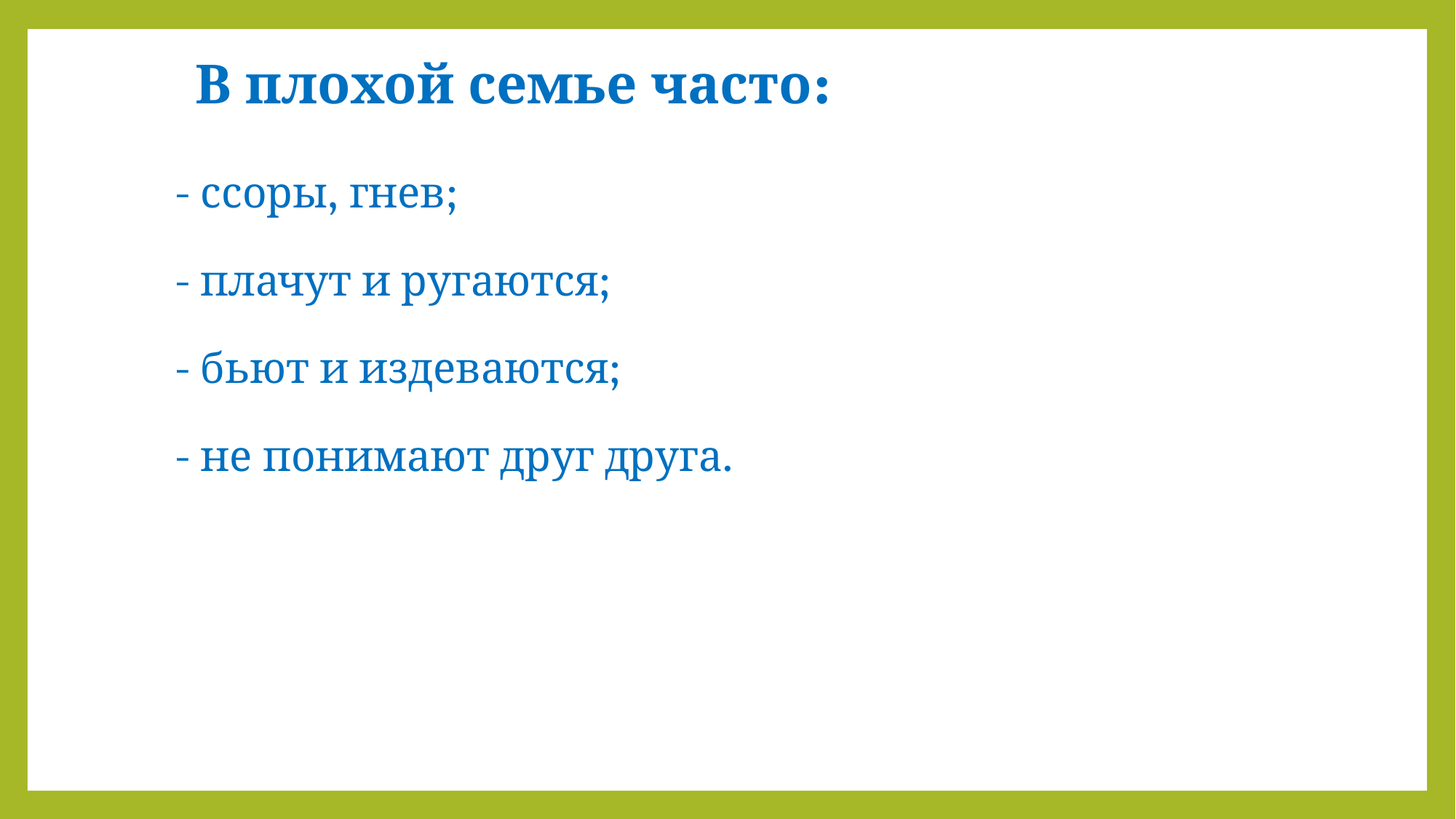

# В плохой семье часто:
- ссоры, гнев;
- плачут и ругаются;
- бьют и издеваются;
- не понимают друг друга.